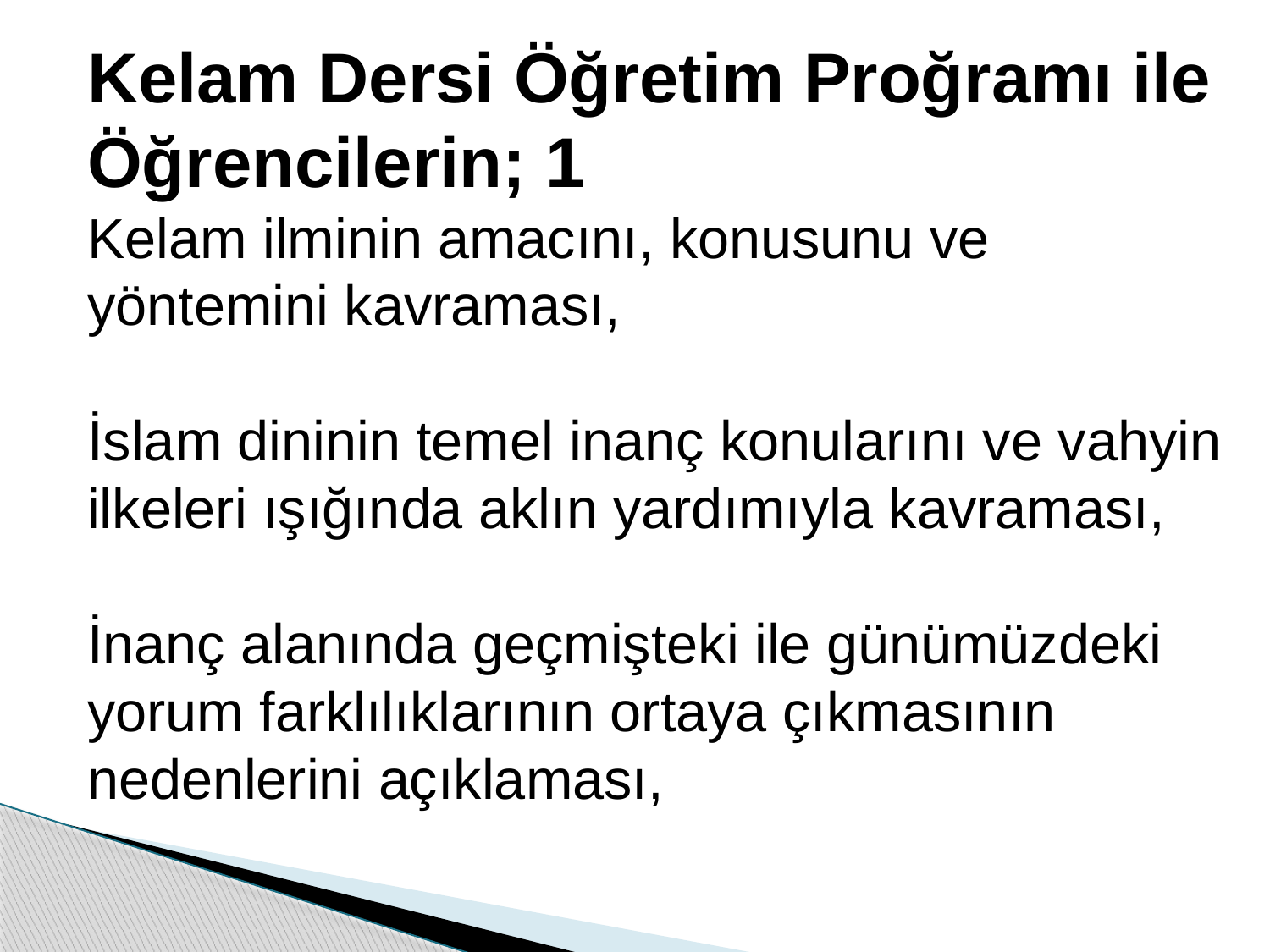

Kelam Dersi Öğretim Proğramı ile Öğrencilerin; 1
Kelam ilminin amacını, konusunu ve yöntemini kavraması,

İslam dininin temel inanç konularını ve vahyin ilkeleri ışığında aklın yardımıyla kavraması,

İnanç alanında geçmişteki ile günümüzdeki yorum farklılıklarının ortaya çıkmasının nedenlerini açıklaması,